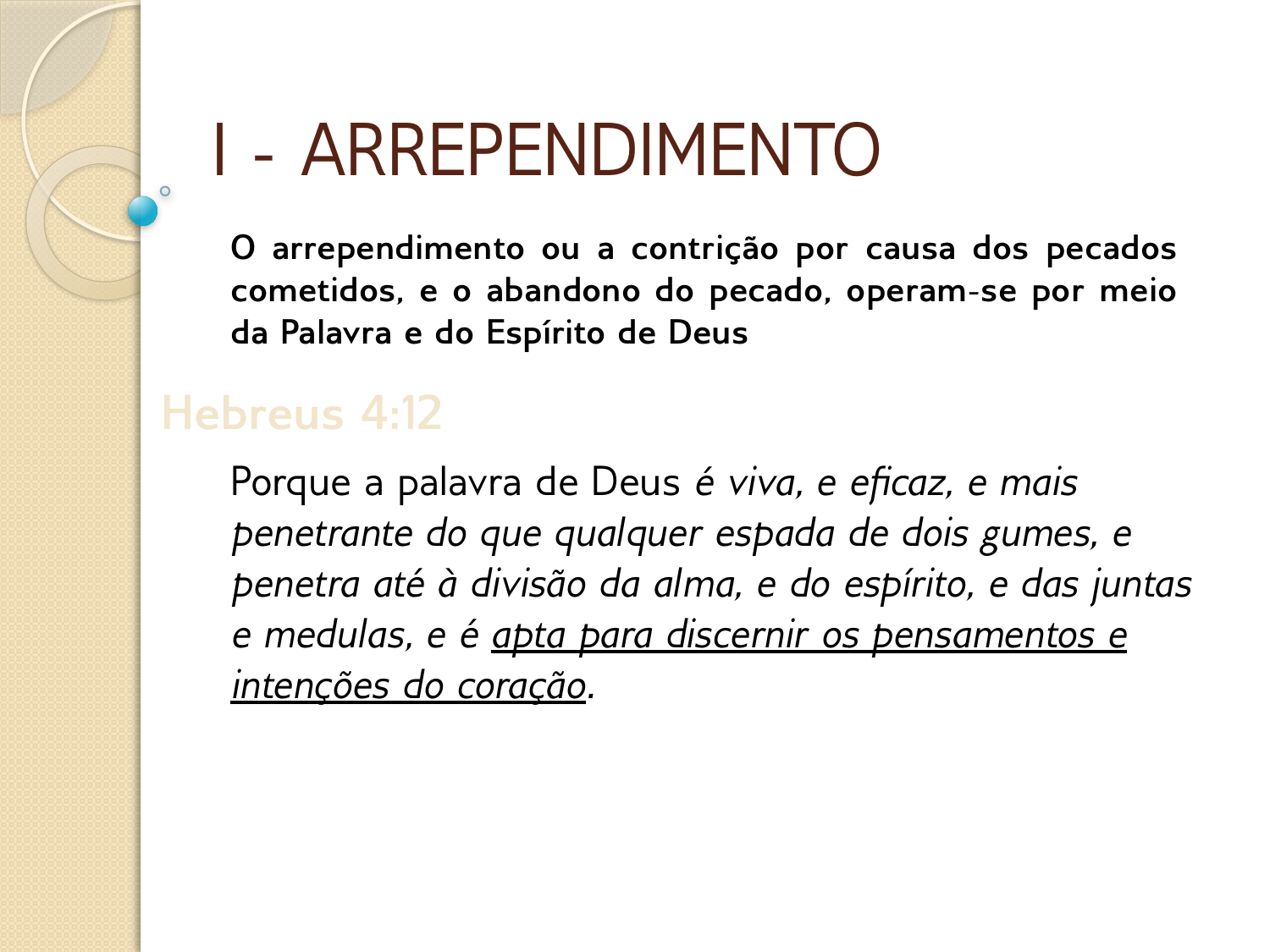

I - ARREPENDIMENTO
O arrependimento ou a contrição por causa dos pecados cometidos, e o abandono do pecado, operam-se por meio da Palavra e do Espírito de Deus
Hebreus 4:12
Porque a palavra de Deus é viva, e eficaz, e mais penetrante do que qualquer espada de dois gumes, e penetra até à divisão da alma, e do espírito, e das juntas e medulas, e é apta para discernir os pensamentos e intenções do coração.